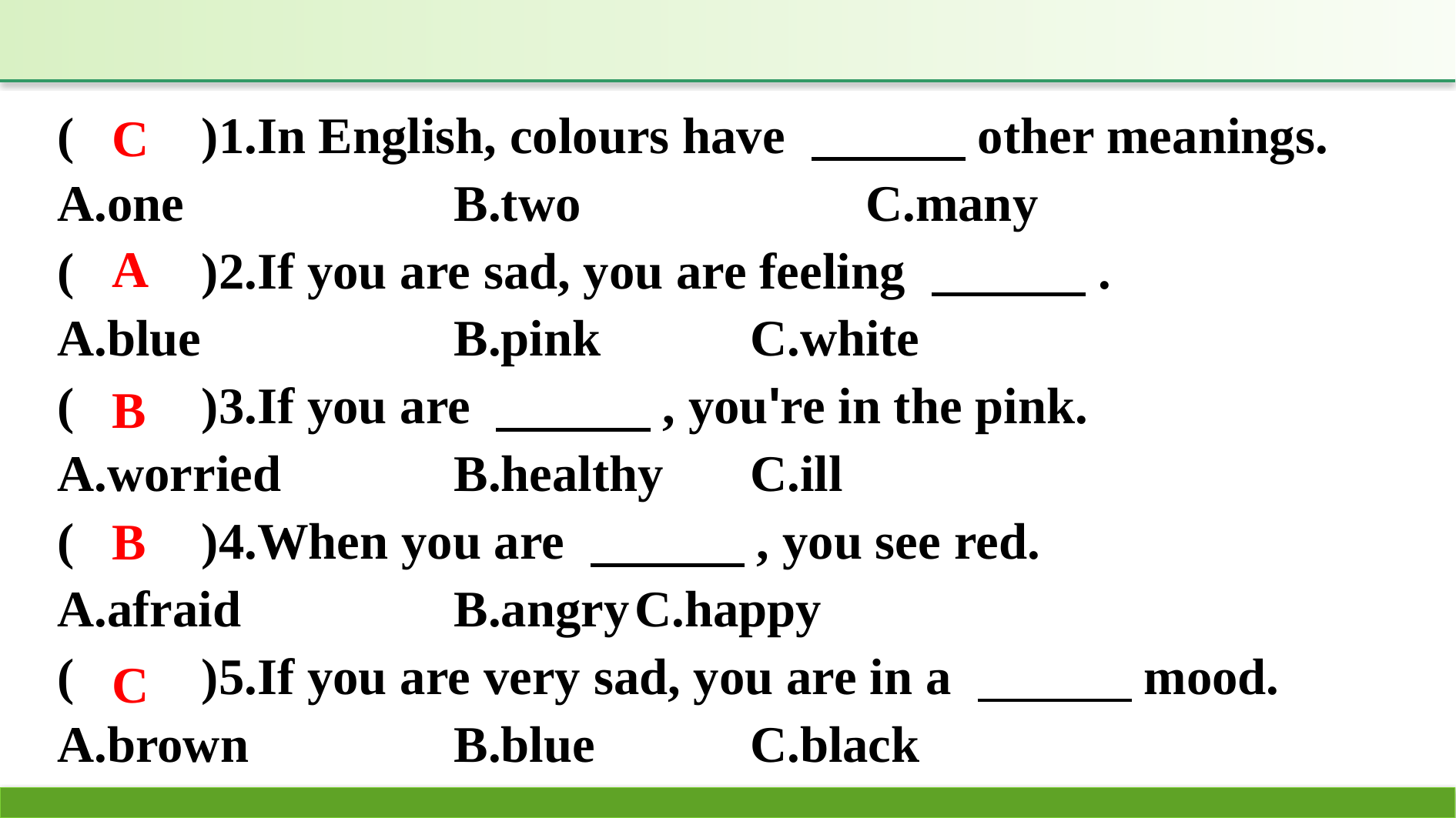

C
(　　)1.In English, colours have 　　　other meanings.
A.one　　　	B.two　		C.many
(　　)2.If you are sad, you are feeling 　　　.
A.blue			B.pink		C.white
(　　)3.If you are 　　　, you're in the pink.
A.worried		B.healthy	C.ill
(　　)4.When you are 　　　, you see red.
A.afraid		B.angry	C.happy
(　　)5.If you are very sad, you are in a 　　　mood.
A.brown		B.blue		C.black
A
B
B
C